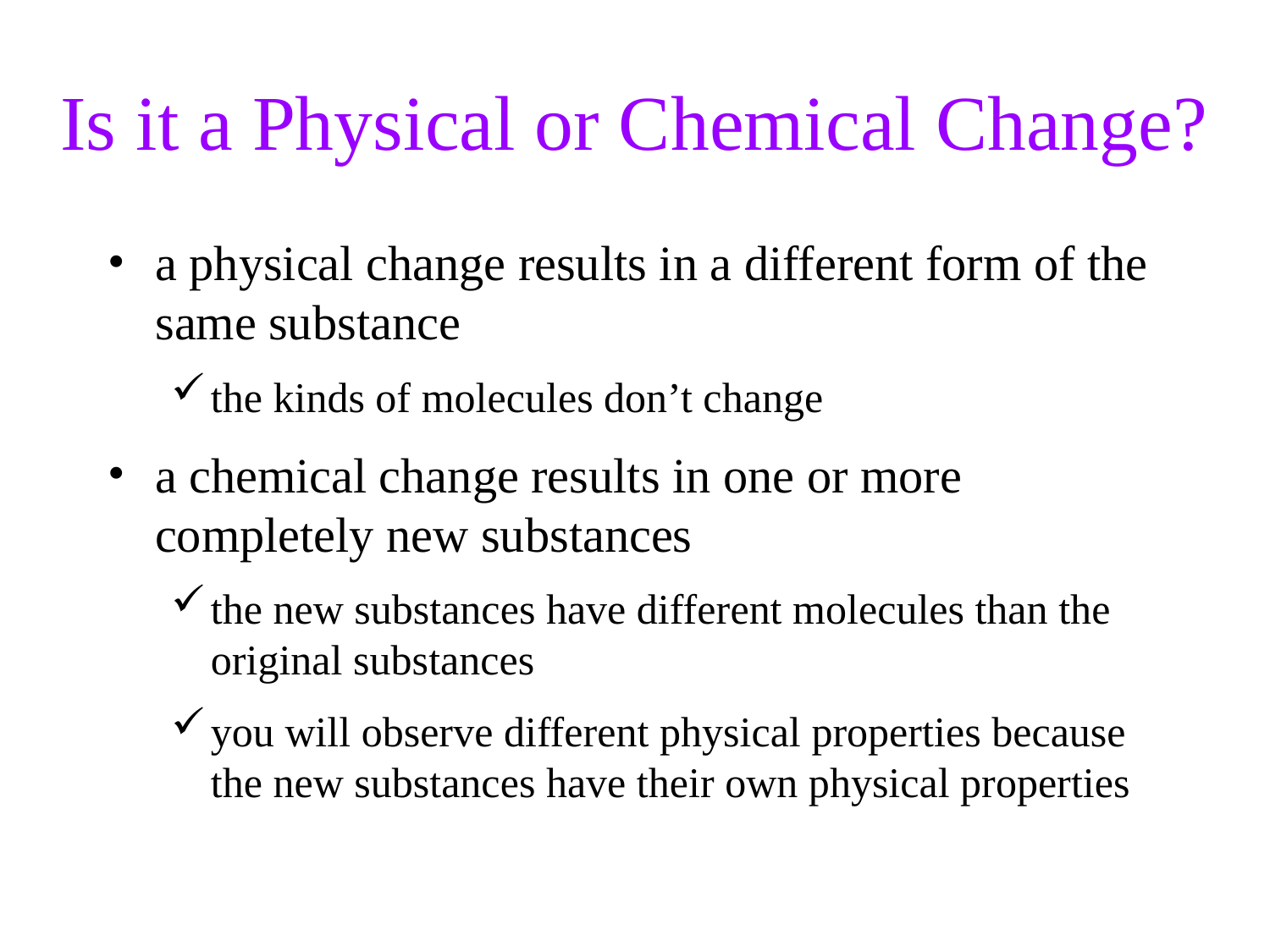

Is it a Physical or Chemical Change?
a physical change results in a different form of the same substance
the kinds of molecules don’t change
a chemical change results in one or more completely new substances
the new substances have different molecules than the original substances
you will observe different physical properties because the new substances have their own physical properties